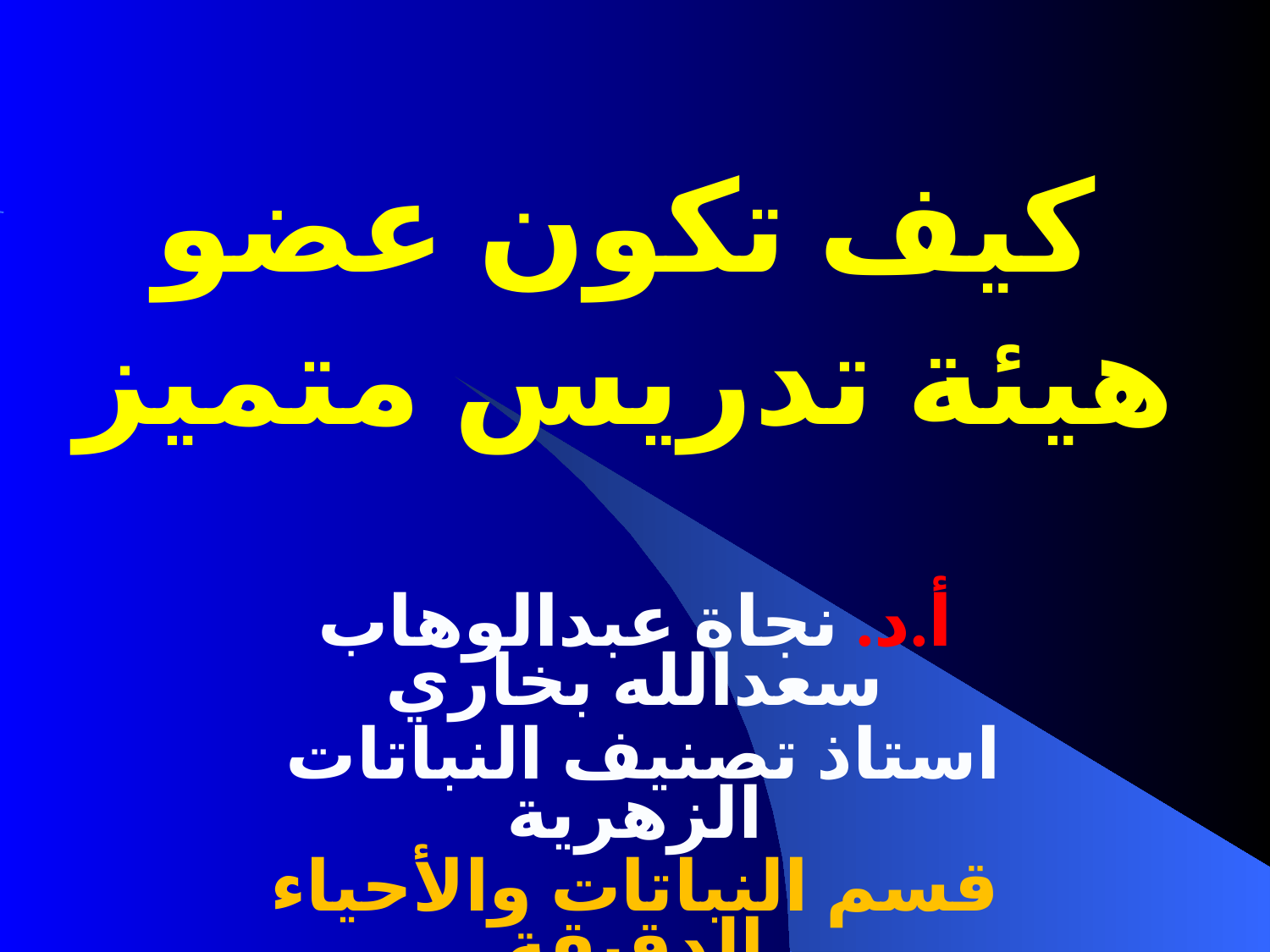

# كيف تكون عضو هيئة تدريس متميز
أ.د. نجاة عبدالوهاب سعدالله بخاري
 استاذ تصنيف النباتات الزهرية
قسم النباتات والأحياء الدقيقة